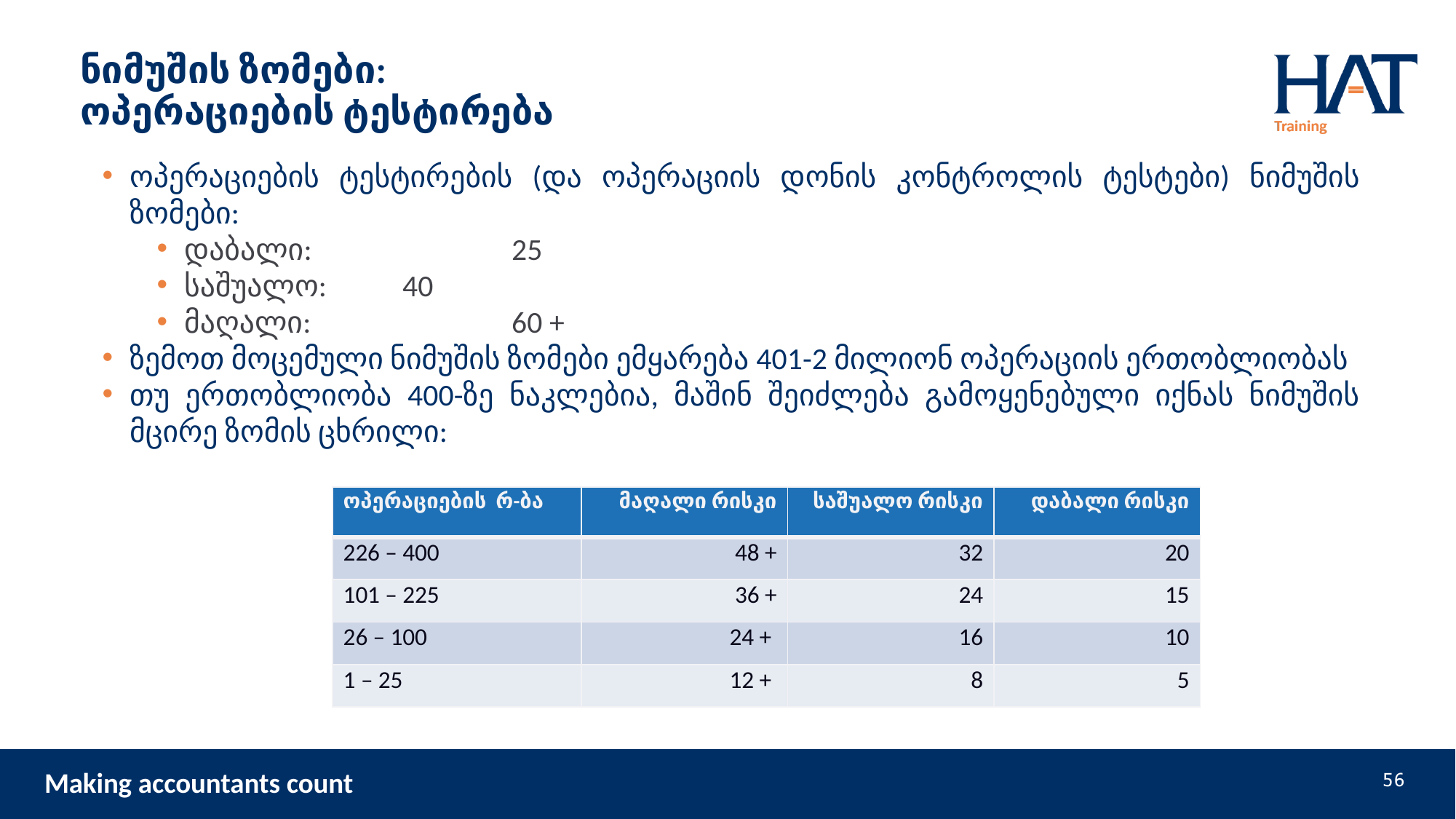

# ნიმუშის ზომები: ოპერაციების ტესტირება
ოპერაციების ტესტირების (და ოპერაციის დონის კონტროლის ტესტები) ნიმუშის ზომები:
დაბალი:		25
საშუალო:        	40
მაღალი: 		60 +
ზემოთ მოცემული ნიმუშის ზომები ემყარება 401-2 მილიონ ოპერაციის ერთობლიობას
თუ ერთობლიობა 400-ზე ნაკლებია, მაშინ შეიძლება გამოყენებული იქნას ნიმუშის მცირე ზომის ცხრილი:

| ოპერაციების რ-ბა | მაღალი რისკი | საშუალო რისკი | დაბალი რისკი |
| --- | --- | --- | --- |
| 226 – 400 | 48 + | 32 | 20 |
| 101 – 225 | 36 + | 24 | 15 |
| 26 – 100 | 24 + | 16 | 10 |
| 1 – 25 | 12 + | 8 | 5 |
56